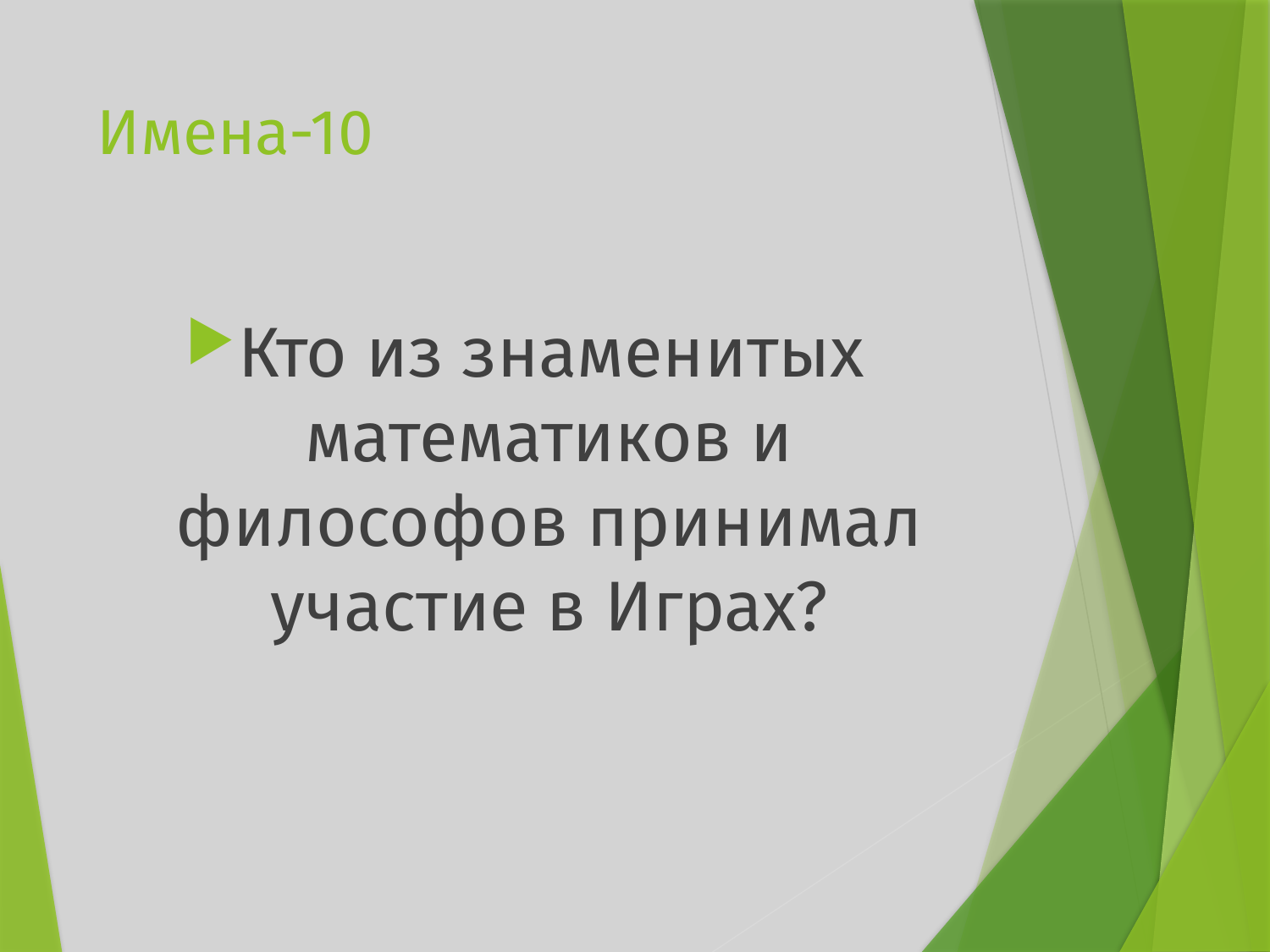

# Имена-10
Кто из знаменитых математиков и философов принимал участие в Играх?